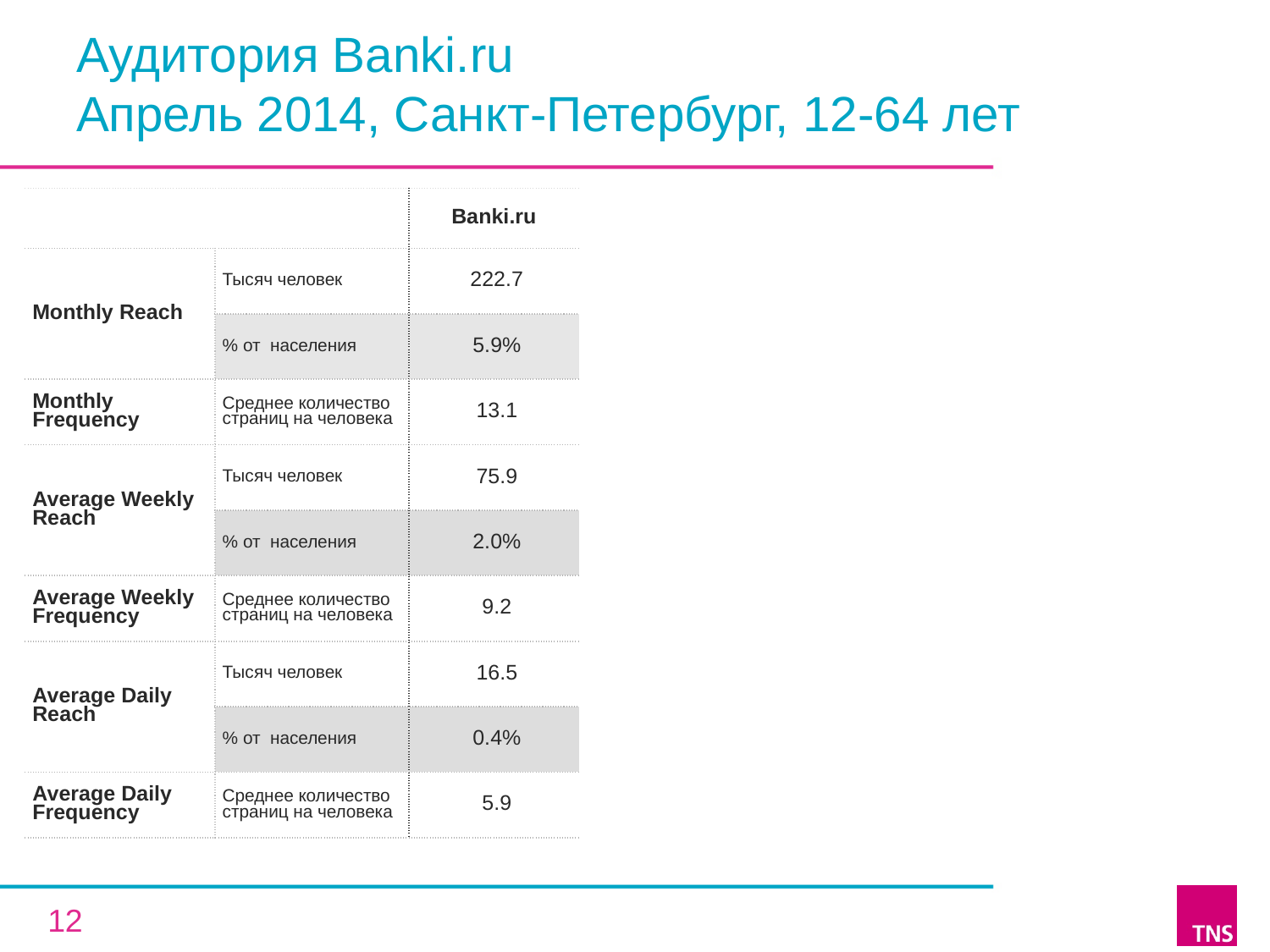

# Аудитория Banki.ru Апрель 2014, Санкт-Петербург, 12-64 лет
|  |  | Banki.ru |
| --- | --- | --- |
| Monthly Reach | Тысяч человек | 222.7 |
|  | % от населения | 5.9% |
| Monthly Frequency | Среднее количество страниц на человека | 13.1 |
| Average Weekly Reach | Тысяч человек | 75.9 |
|  | % от населения | 2.0% |
| Average Weekly Frequency | Среднее количество страниц на человека | 9.2 |
| Average Daily Reach | Тысяч человек | 16.5 |
|  | % от населения | 0.4% |
| Average Daily Frequency | Среднее количество страниц на человека | 5.9 |

12